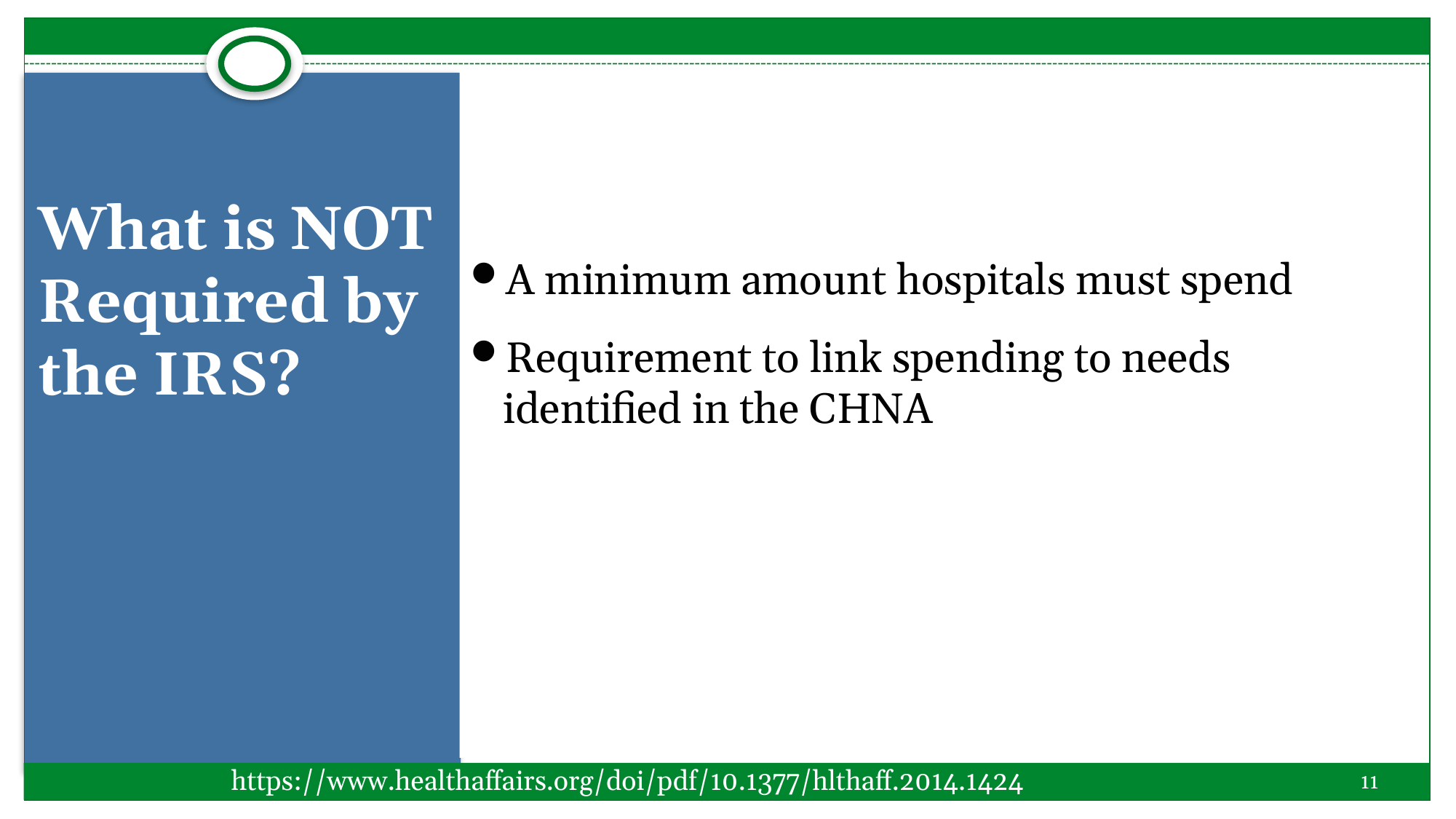

11
A minimum amount hospitals must spend
Requirement to link spending to needs identified in the CHNA

# What is NOT Required by the IRS?
https://www.healthaffairs.org/doi/pdf/10.1377/hlthaff.2014.1424